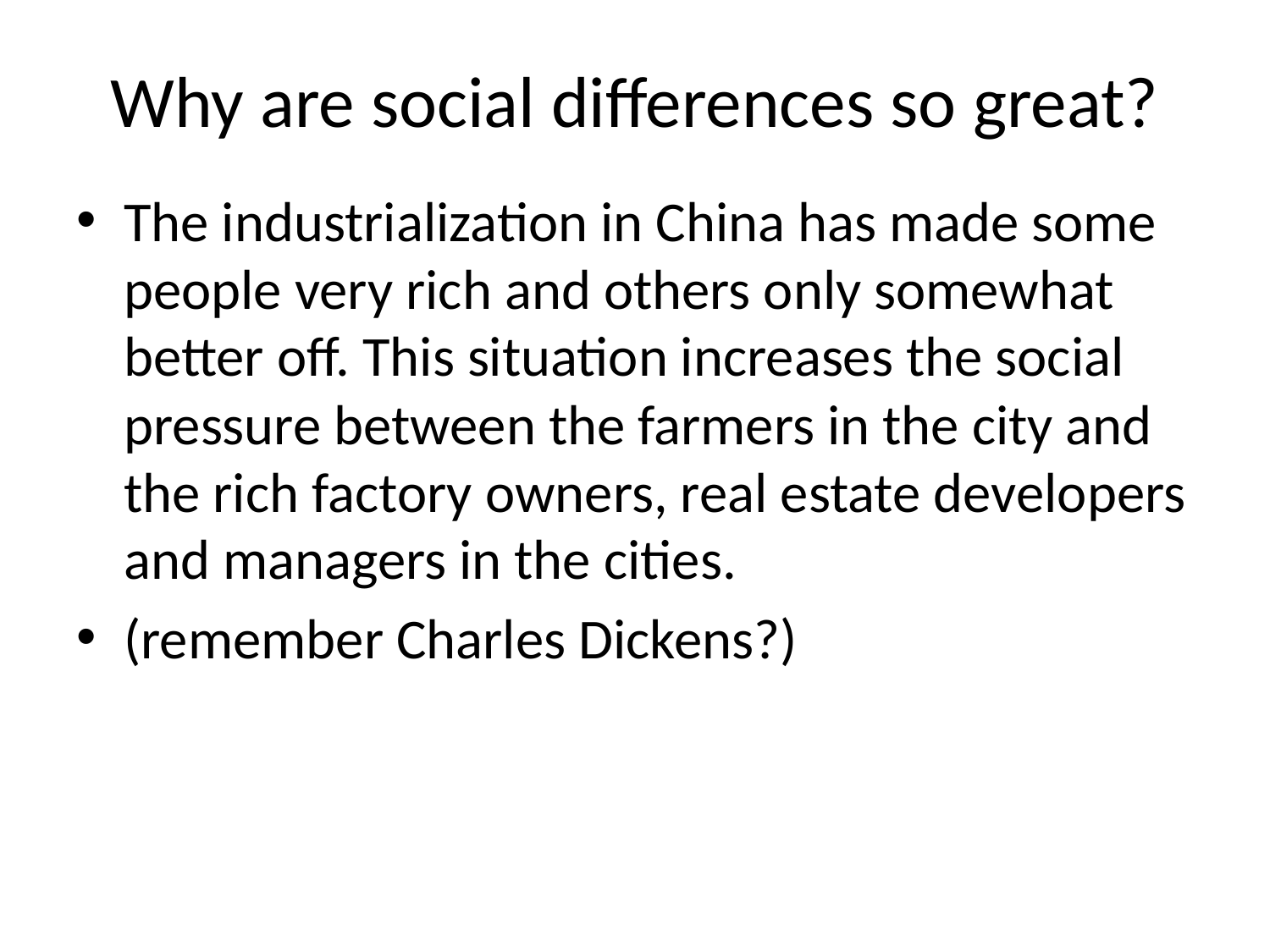

# Why are social differences so great?
The industrialization in China has made some people very rich and others only somewhat better off. This situation increases the social pressure between the farmers in the city and the rich factory owners, real estate developers and managers in the cities.
(remember Charles Dickens?)